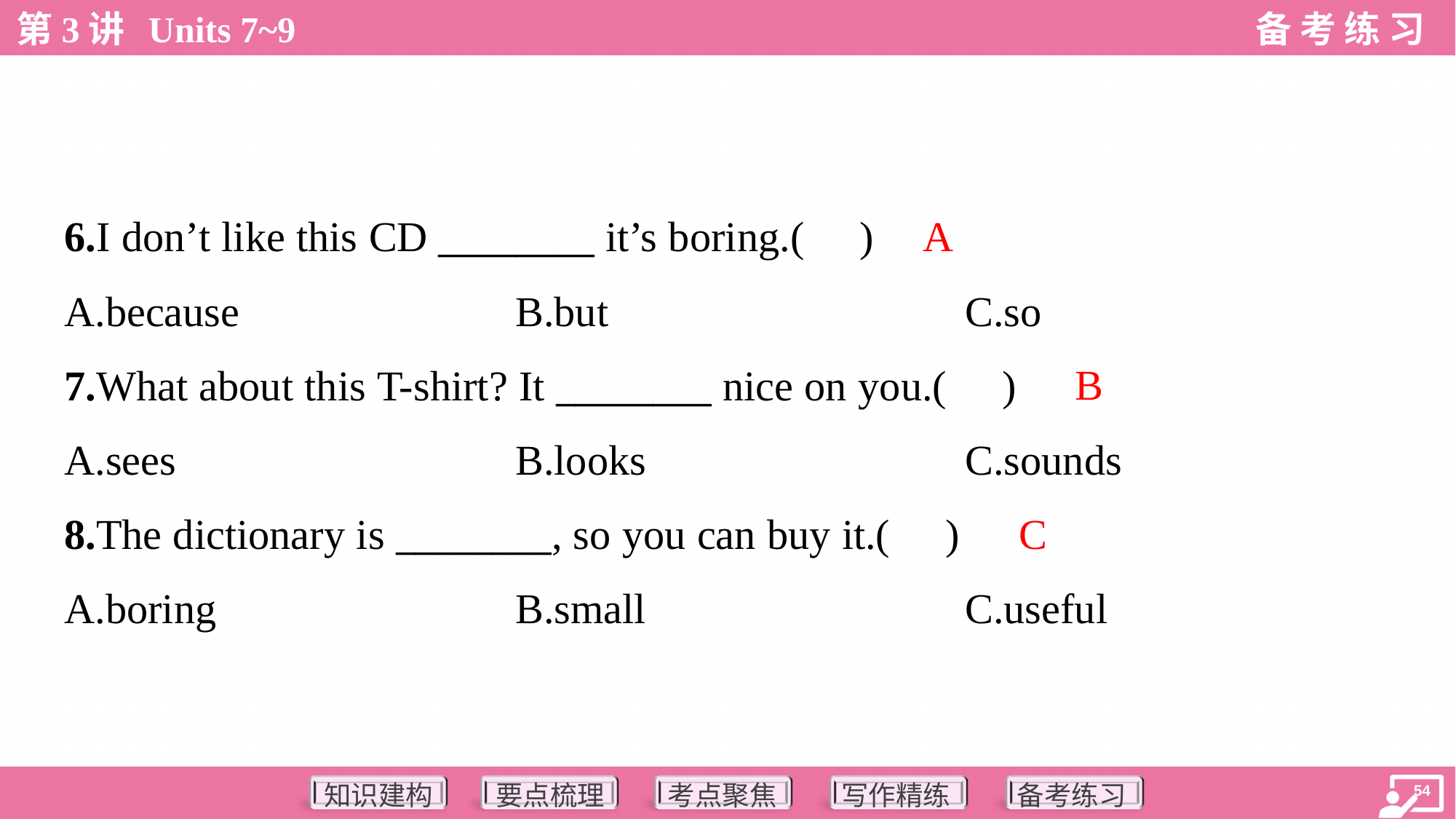

A
6.I don’t like this CD ________ it’s boring.(     )
A.because	B.but	C.so
B
7.What about this T-shirt? It ________ nice on you.(     )
A.sees	B.looks	C.sounds
C
8.The dictionary is ________, so you can buy it.(     )
A.boring	B.small	C.useful